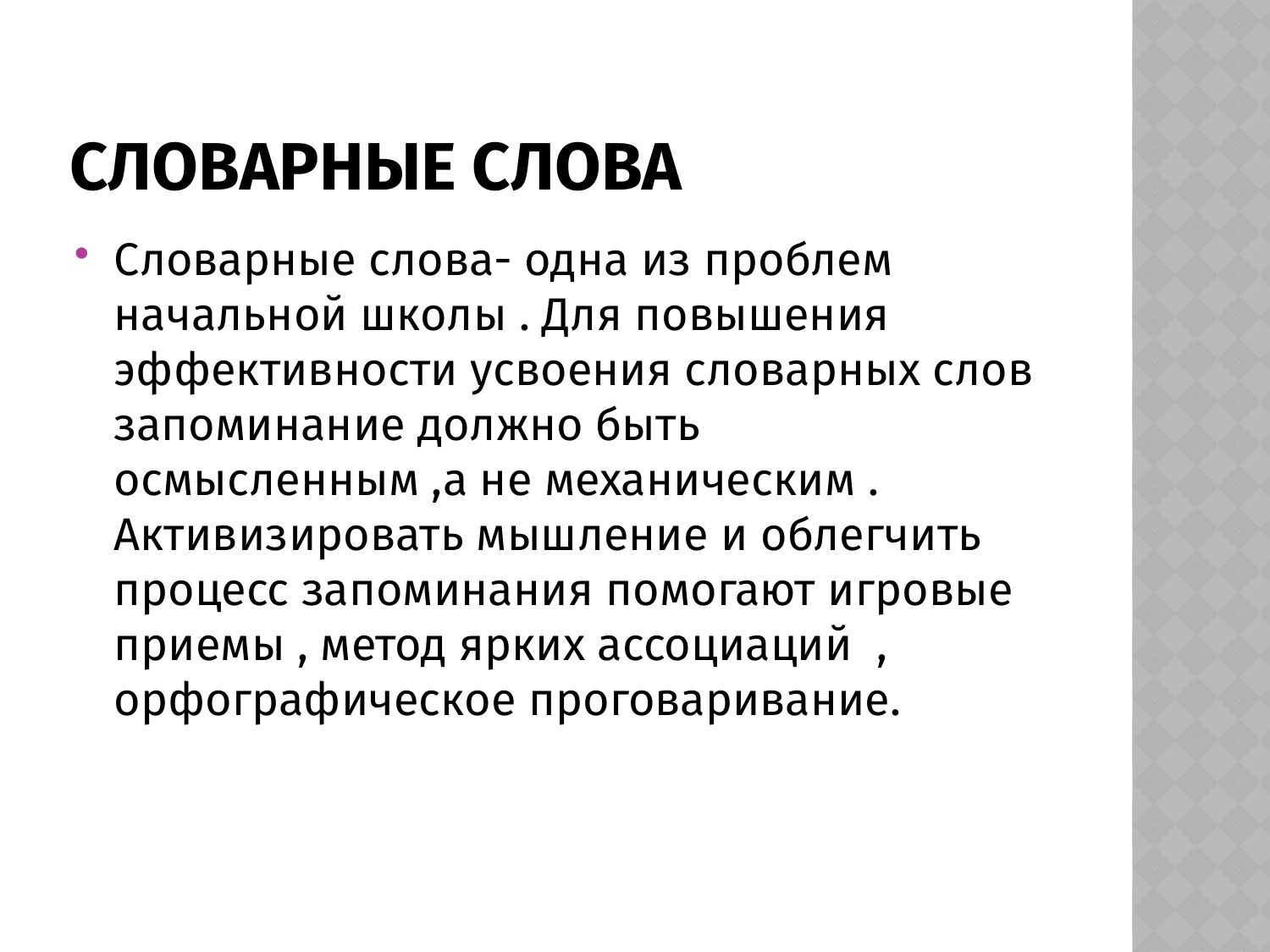

# Словарные слова
Словарные слова- одна из проблем начальной школы . Для повышения эффективности усвоения словарных слов запоминание должно быть осмысленным ,а не механическим . Активизировать мышление и облегчить процесс запоминания помогают игровые приемы , метод ярких ассоциаций  , орфографическое проговаривание.